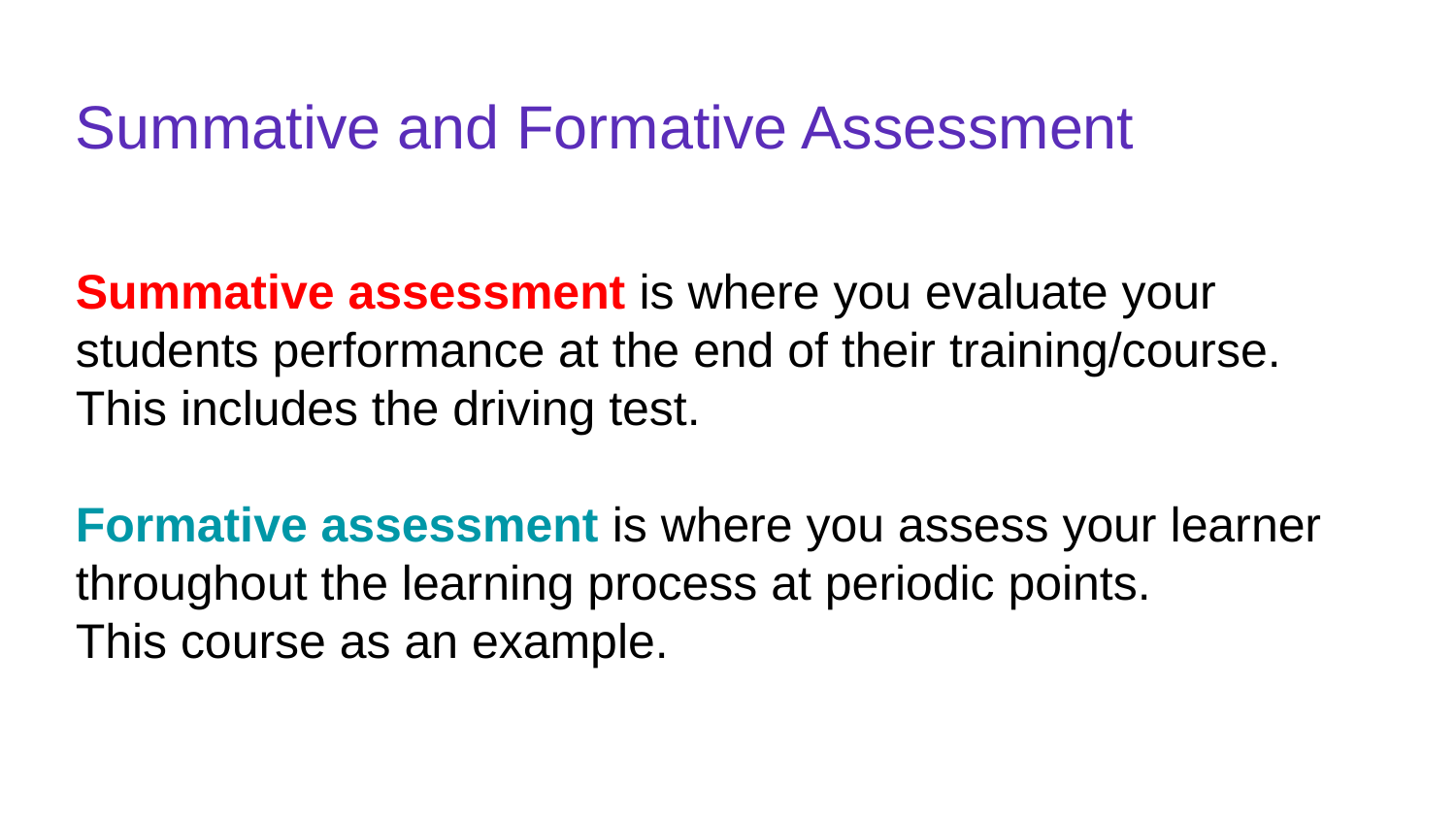

# Summative and Formative Assessment

Summative assessment is where you evaluate your students performance at the end of their training/course.
This includes the driving test.

Formative assessment is where you assess your learner throughout the learning process at periodic points.
This course as an example.